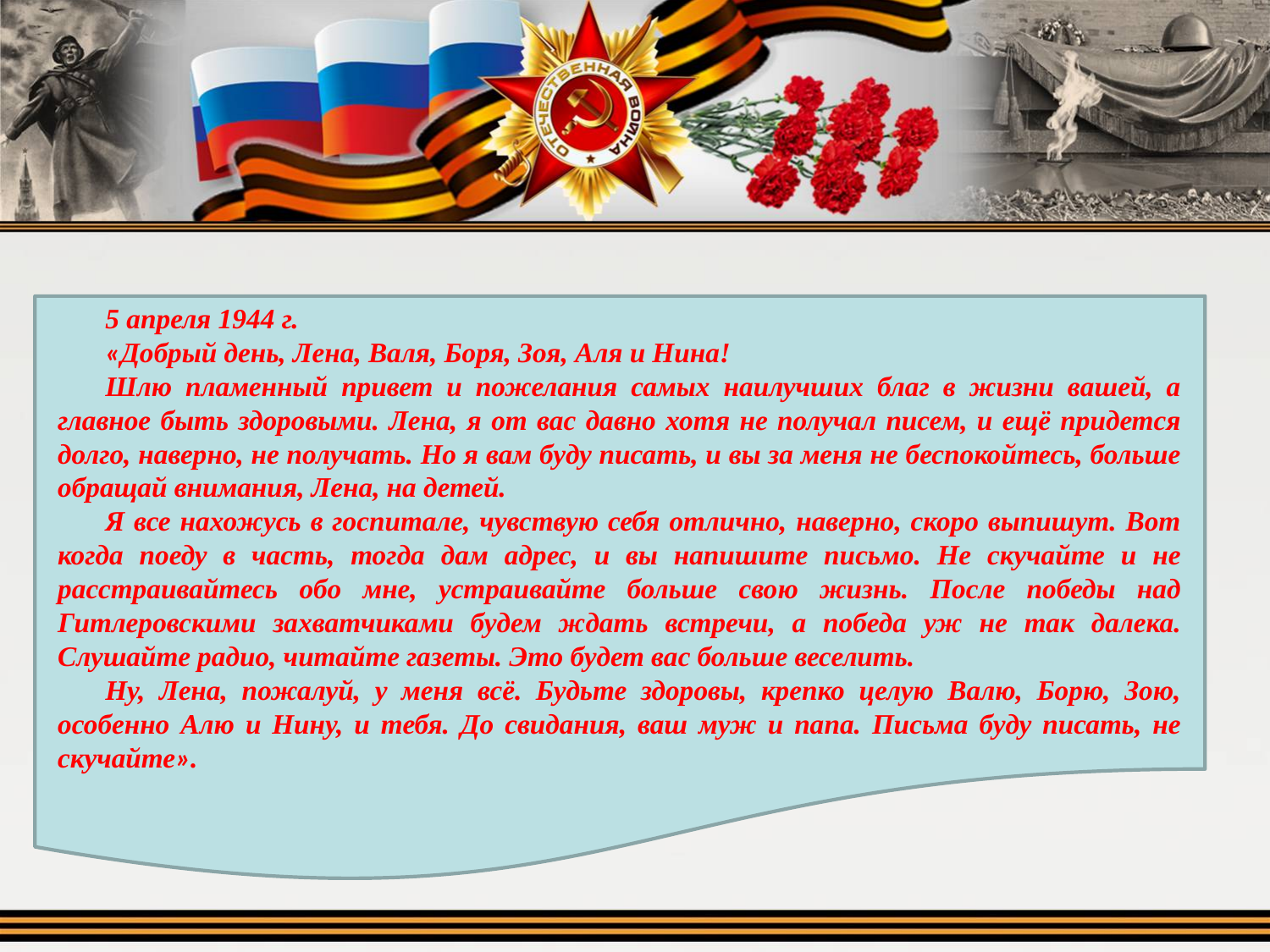

5 апреля 1944 г.
«Добрый день, Лена, Валя, Боря, Зоя, Аля и Нина!
Шлю пламенный привет и пожелания самых наилучших благ в жизни вашей, а главное быть здоровыми. Лена, я от вас давно хотя не получал писем, и ещё придется долго, наверно, не получать. Но я вам буду писать, и вы за меня не беспокойтесь, больше обращай внимания, Лена, на детей.
Я все нахожусь в госпитале, чувствую себя отлично, наверно, скоро выпишут. Вот когда поеду в часть, тогда дам адрес, и вы напишите письмо. Не скучайте и не расстраивайтесь обо мне, устраивайте больше свою жизнь. После победы над Гитлеровскими захватчиками будем ждать встречи, а победа уж не так далека. Слушайте радио, читайте газеты. Это будет вас больше веселить.
Ну, Лена, пожалуй, у меня всё. Будьте здоровы, крепко целую Валю, Борю, Зою, особенно Алю и Нину, и тебя. До свидания, ваш муж и папа. Письма буду писать, не скучайте».